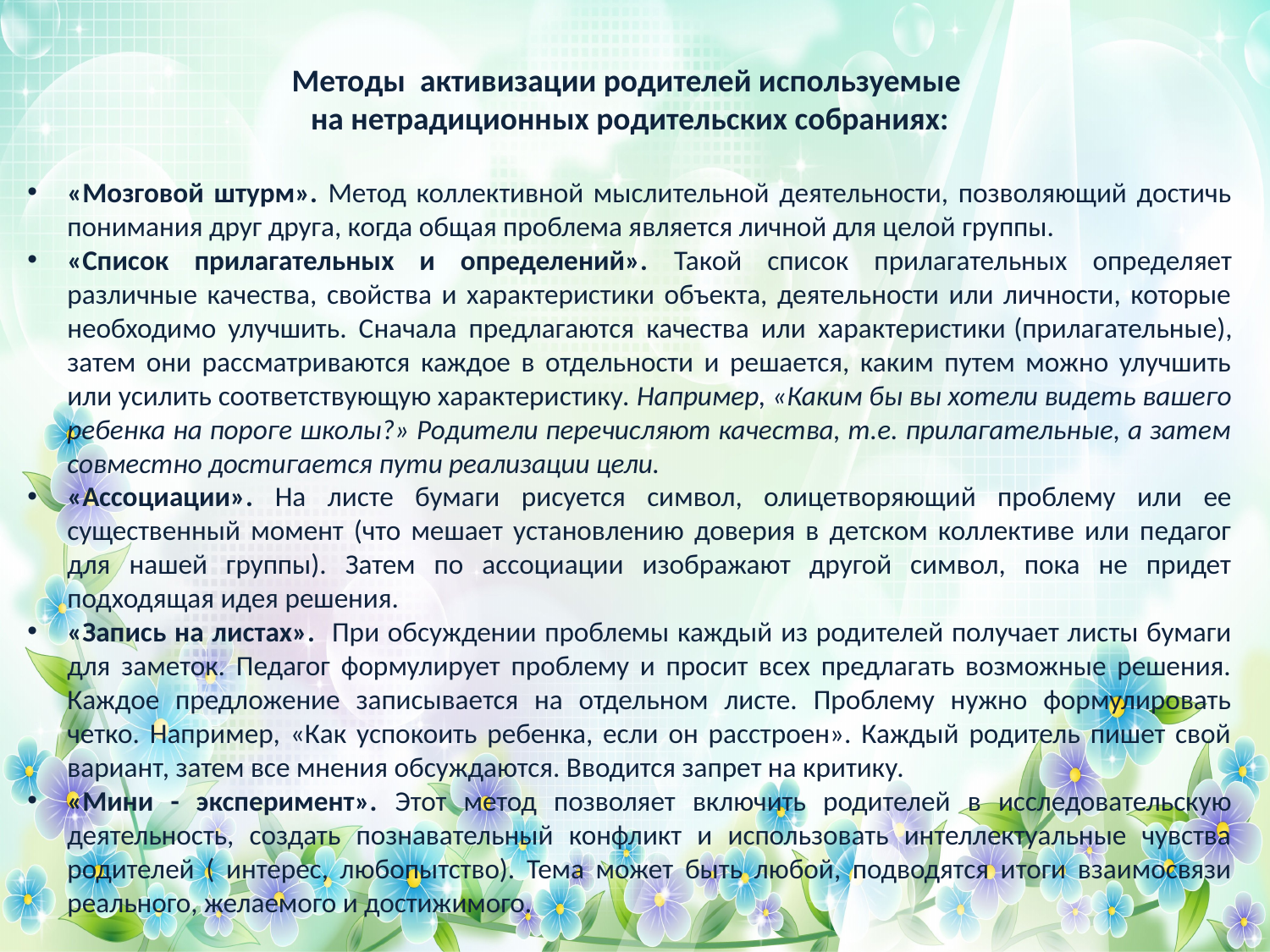

Методы  активизации родителей используемые
на нетрадиционных родительских собраниях:

«Мозговой штурм». Метод коллективной мыслительной деятельности, позволяющий достичь понимания друг друга, когда общая проблема является личной для целой группы.
«Список прилагательных и определений». Такой список прилагательных определяет различные качества, свойства и характеристики объекта, деятельности или личности, которые необходимо улучшить. Сначала предлагаются качества или характеристики (прилагательные), затем они рассматриваются каждое в отдельности и решается, каким путем можно улучшить или усилить соответствующую характеристику. Например, «Каким бы вы хотели видеть вашего ребенка на пороге школы?» Родители перечисляют качества, т.е. прилагательные, а затем совместно достигается пути реализации цели.
«Ассоциации». На листе бумаги рисуется символ, олицетворяющий проблему или ее существенный момент (что мешает установлению доверия в детском коллективе или педагог для нашей группы). Затем по ассоциации изображают другой символ, пока не придет подходящая идея решения.
«Запись на листах».  При обсуждении проблемы каждый из родителей получает листы бумаги для заметок. Педагог формулирует проблему и просит всех предлагать возможные решения. Каждое предложение записывается на отдельном листе. Проблему нужно формулировать четко. Например, «Как успокоить ребенка, если он расстроен». Каждый родитель пишет свой вариант, затем все мнения обсуждаются. Вводится запрет на критику.
«Мини - эксперимент». Этот метод позволяет включить родителей в исследовательскую деятельность, создать познавательный конфликт и использовать интеллектуальные чувства родителей ( интерес, любопытство). Тема может быть любой, подводятся итоги взаимосвязи реального, желаемого и достижимого.